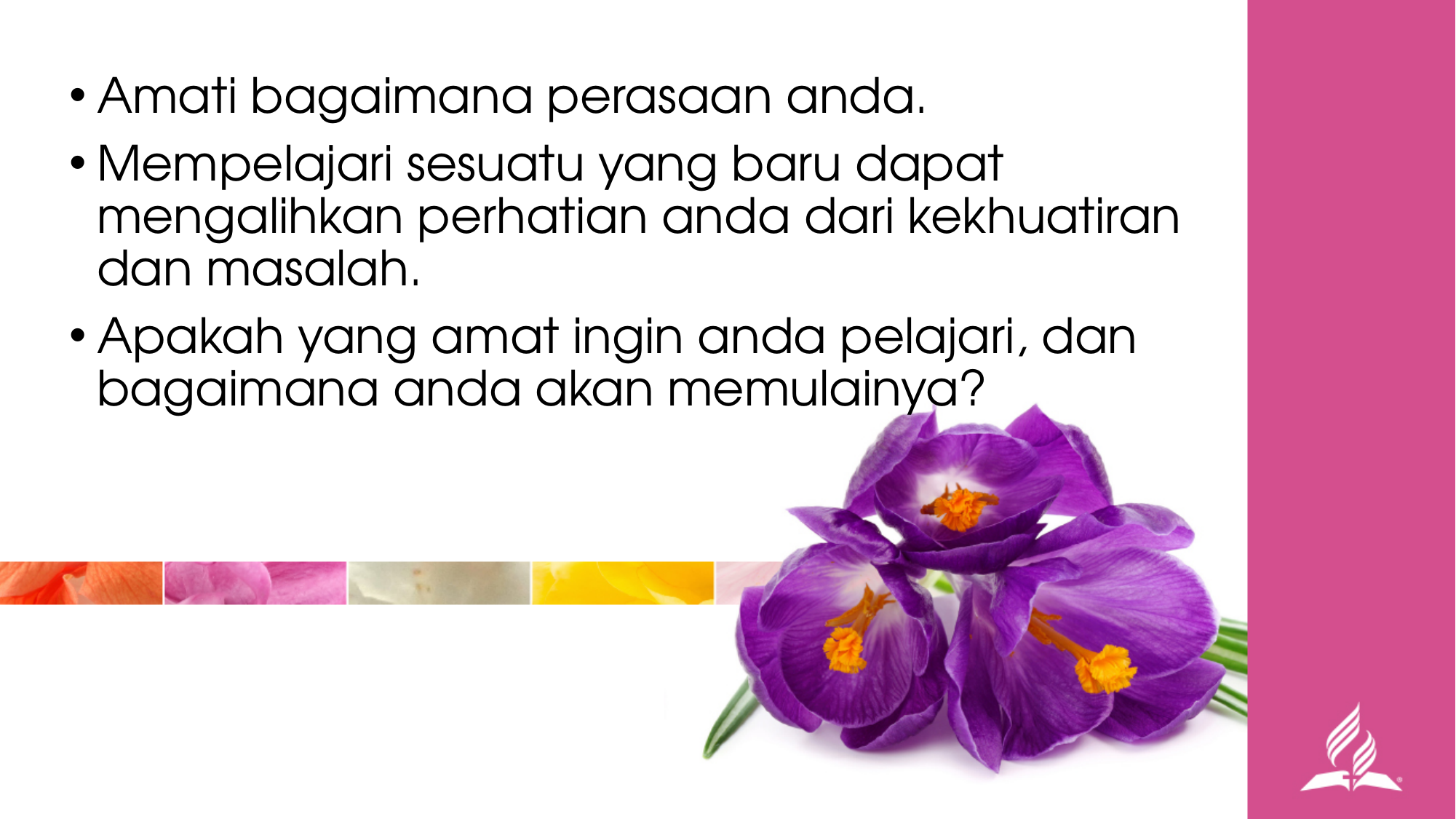

Amati bagaimana perasaan anda.
Mempelajari sesuatu yang baru dapat mengalihkan perhatian anda dari kekhuatiran dan masalah.
Apakah yang amat ingin anda pelajari, dan bagaimana anda akan memulainya?